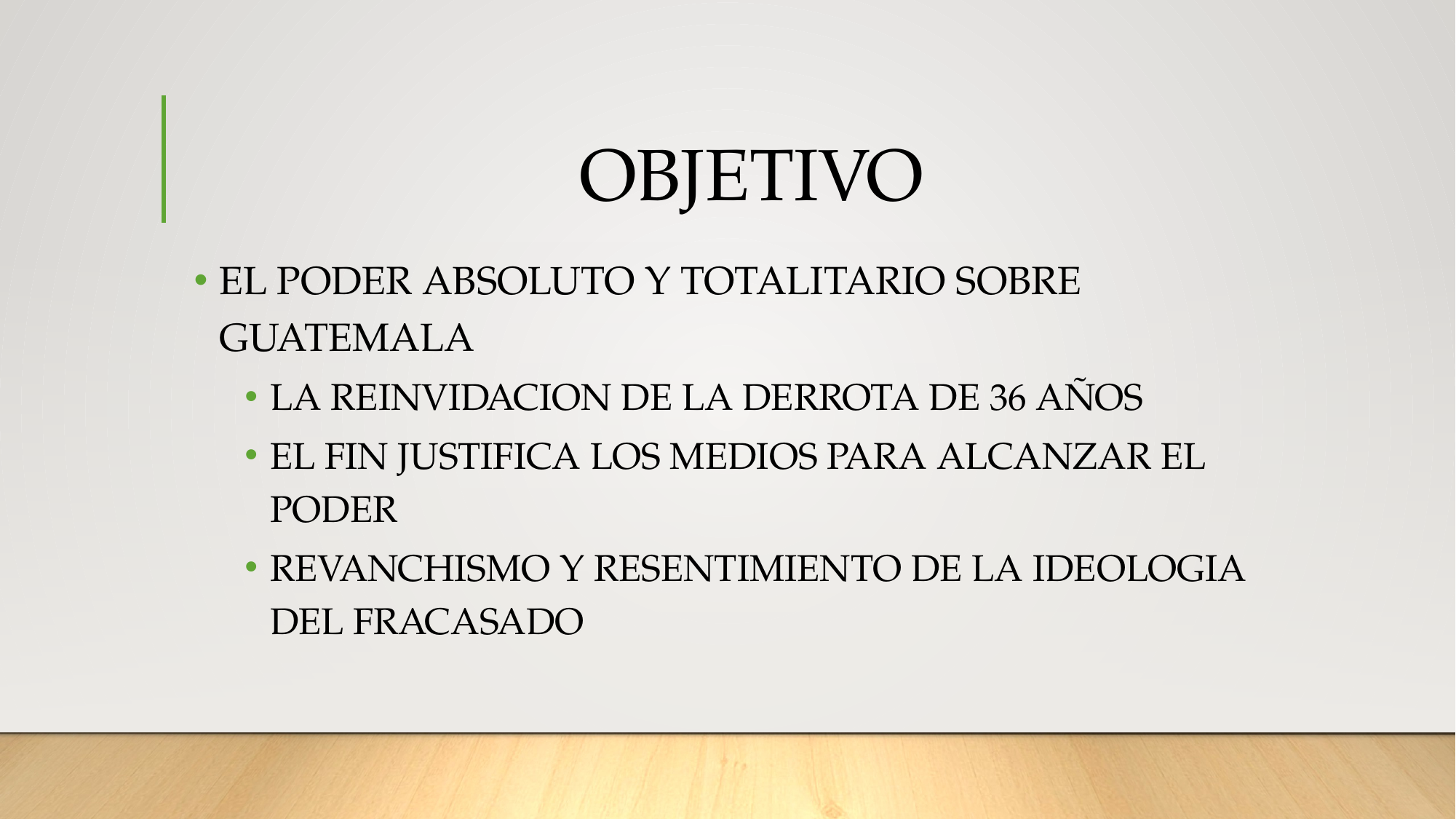

# OBJETIVO
EL PODER ABSOLUTO Y TOTALITARIO SOBRE GUATEMALA
LA REINVIDACION DE LA DERROTA DE 36 AÑOS
EL FIN JUSTIFICA LOS MEDIOS PARA ALCANZAR EL PODER
REVANCHISMO Y RESENTIMIENTO DE LA IDEOLOGIA DEL FRACASADO